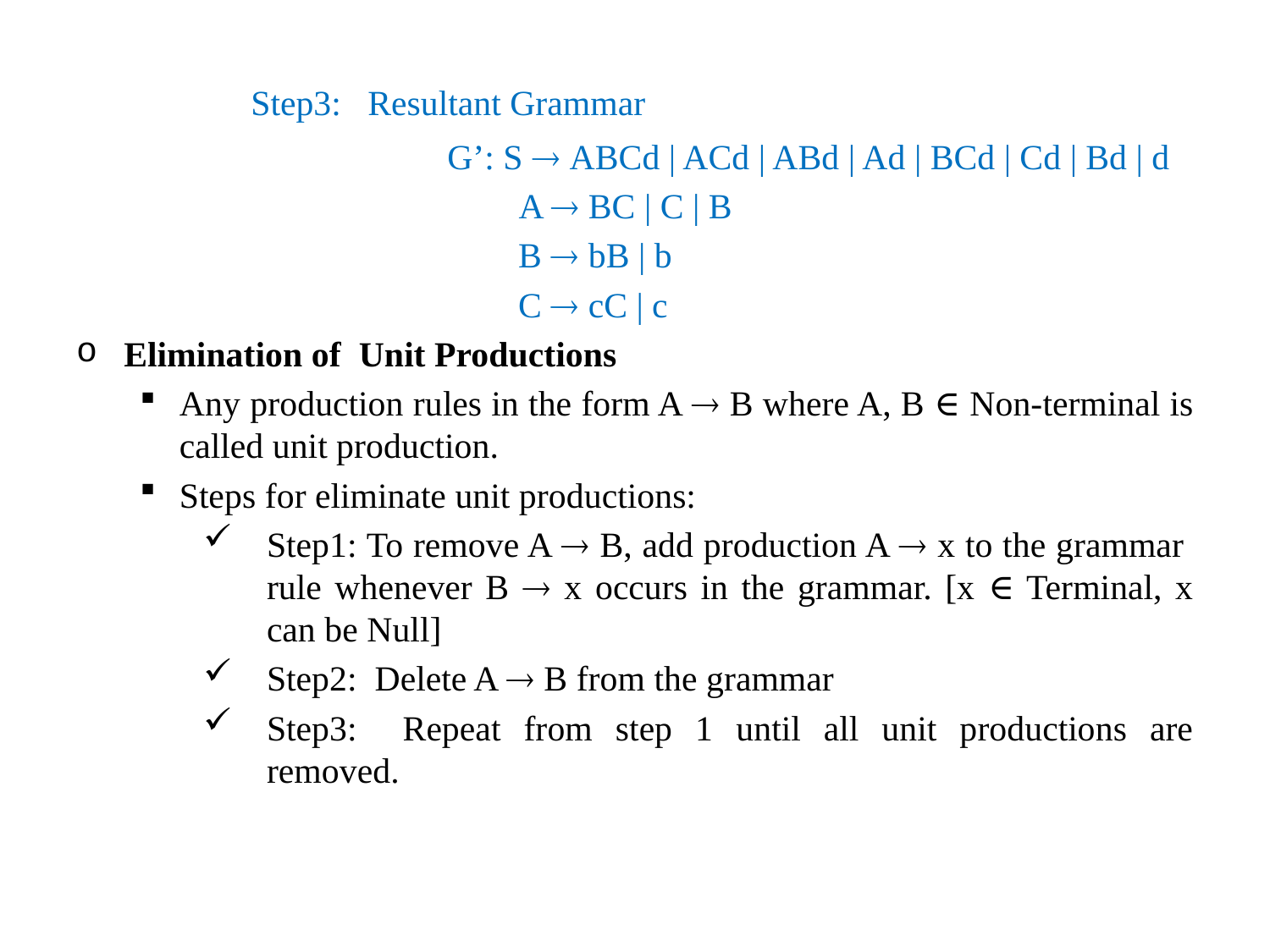

Step3:   Resultant Grammar
                       G’: S → ABCd | ACd | ABd | Ad | BCd | Cd | Bd | d
                               A → BC | C | B
              B → bB | b
              C → cC | c
   Elimination of  Unit Productions
Any production rules in the form A → B where A, B ∈ Non-terminal is called unit production.
Steps for eliminate unit productions:
Step1: To remove A → B, add production A → x to the grammar  rule whenever B → x occurs in the grammar. [x ∈ Terminal, x can be Null]
Step2:  Delete A → B from the grammar
Step3:  Repeat from step 1 until all unit productions are removed.